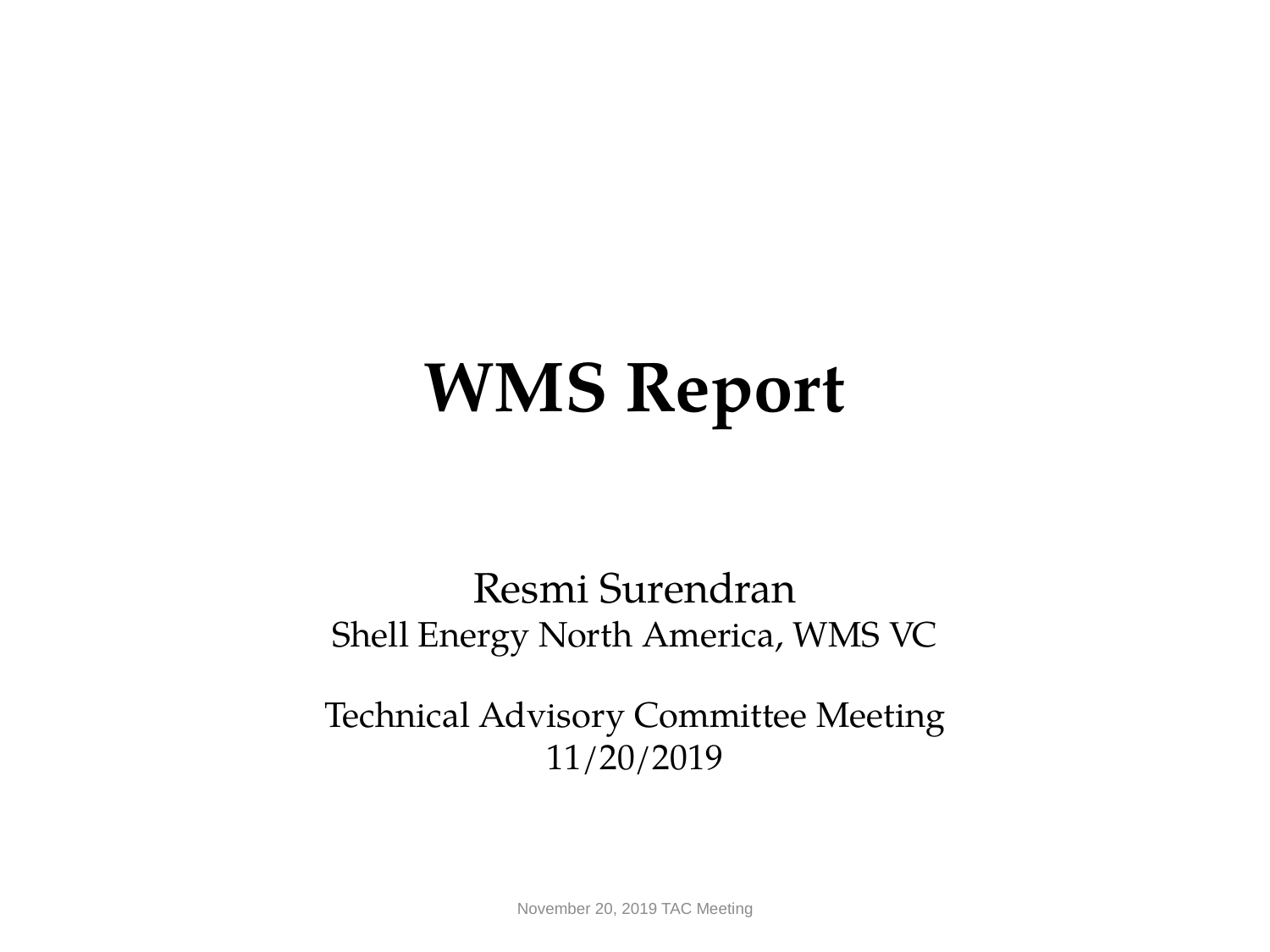

WMS Report

Resmi Surendran
Shell Energy North America, WMS VC

Technical Advisory Committee Meeting
11/20/2019

November 20, 2019 TAC Meeting